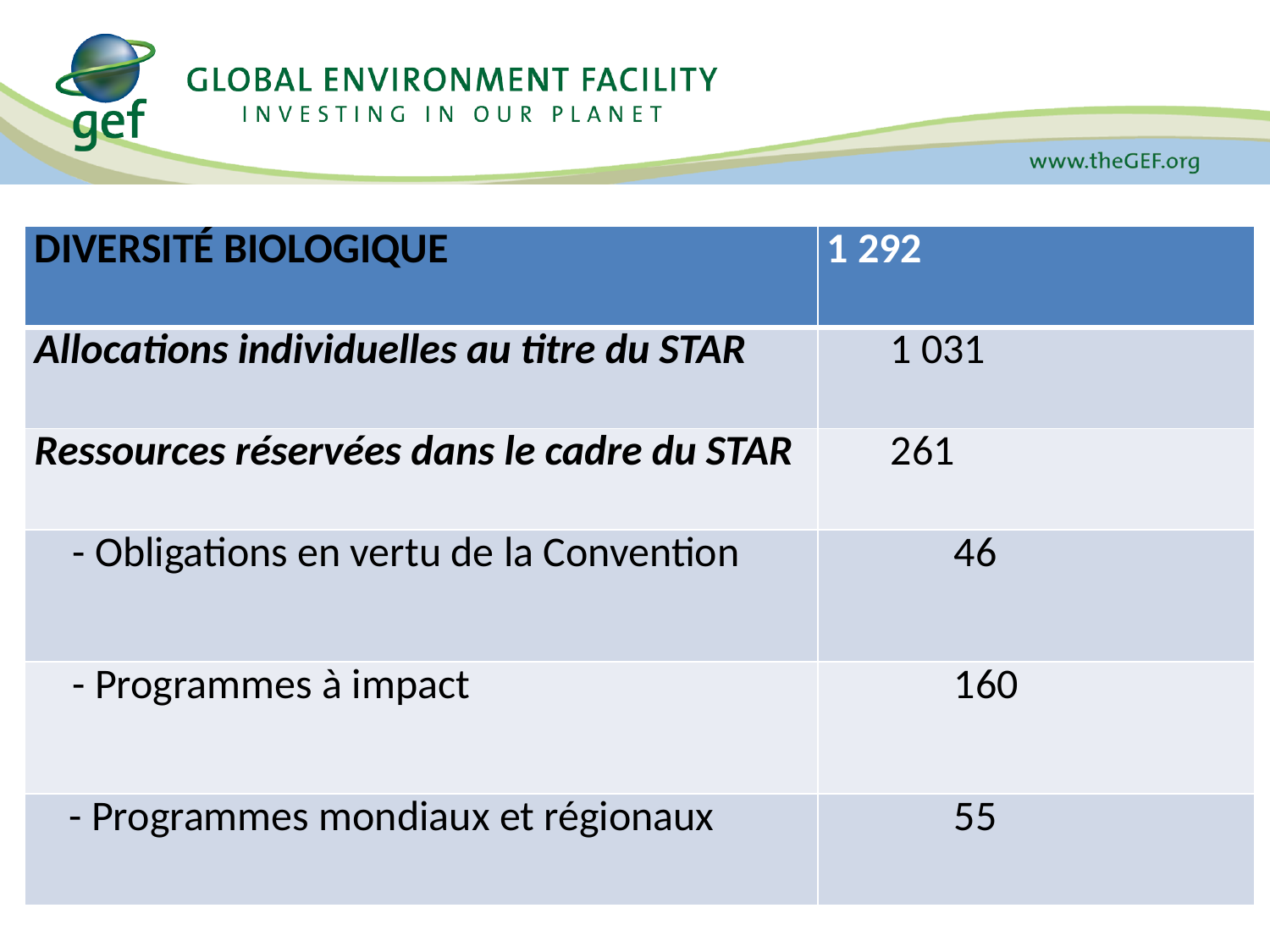

| DIVERSITÉ BIOLOGIQUE | 1 292 |
| --- | --- |
| Allocations individuelles au titre du STAR | 1 031 |
| Ressources réservées dans le cadre du STAR | 261 |
| - Obligations en vertu de la Convention | 46 |
| - Programmes à impact | 160 |
| - Programmes mondiaux et régionaux | 55 |